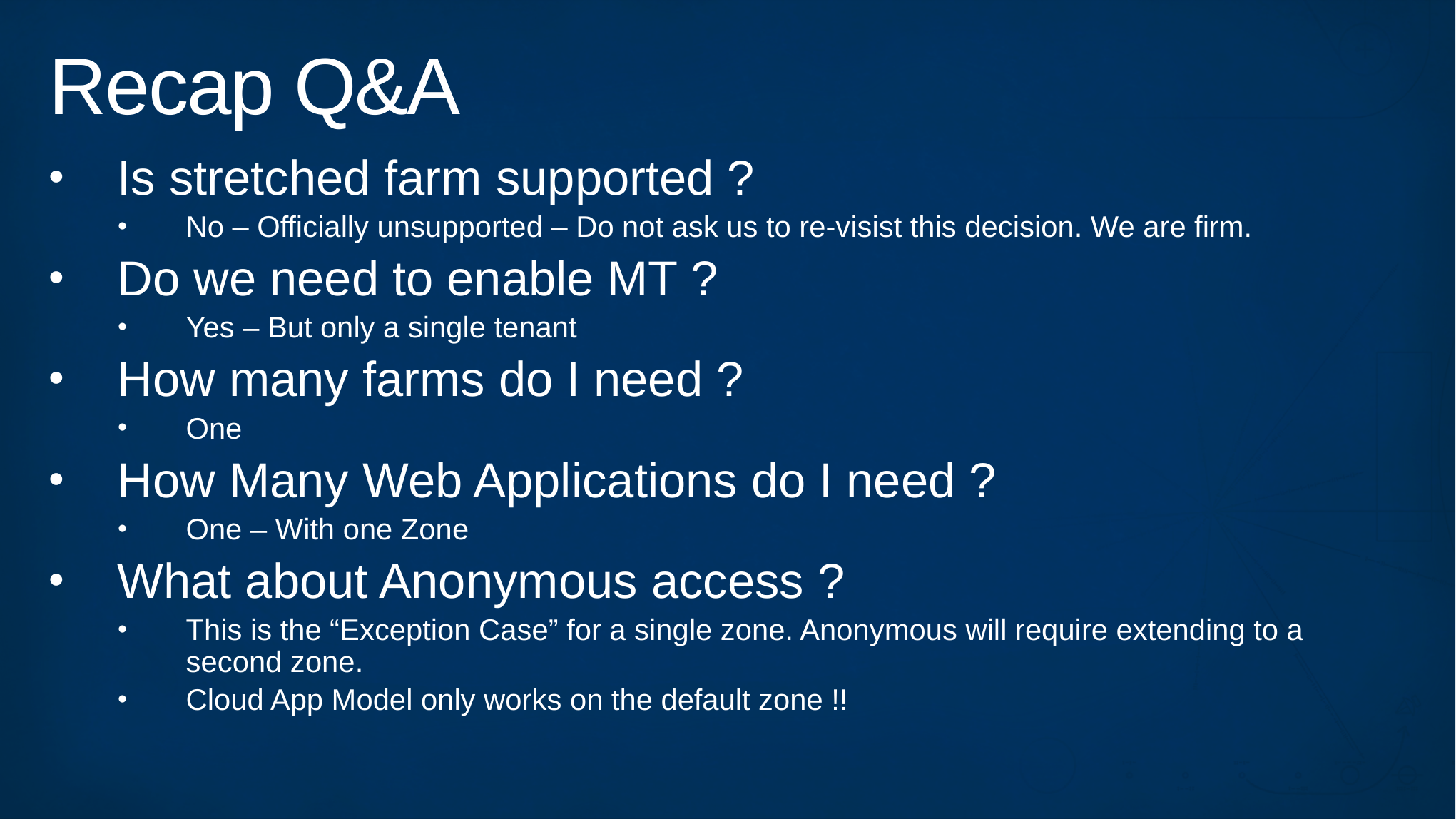

# Recap Q&A
Is stretched farm supported ?
No – Officially unsupported – Do not ask us to re-visist this decision. We are firm.
Do we need to enable MT ?
Yes – But only a single tenant
How many farms do I need ?
One
How Many Web Applications do I need ?
One – With one Zone
What about Anonymous access ?
This is the “Exception Case” for a single zone. Anonymous will require extending to a second zone.
Cloud App Model only works on the default zone !!